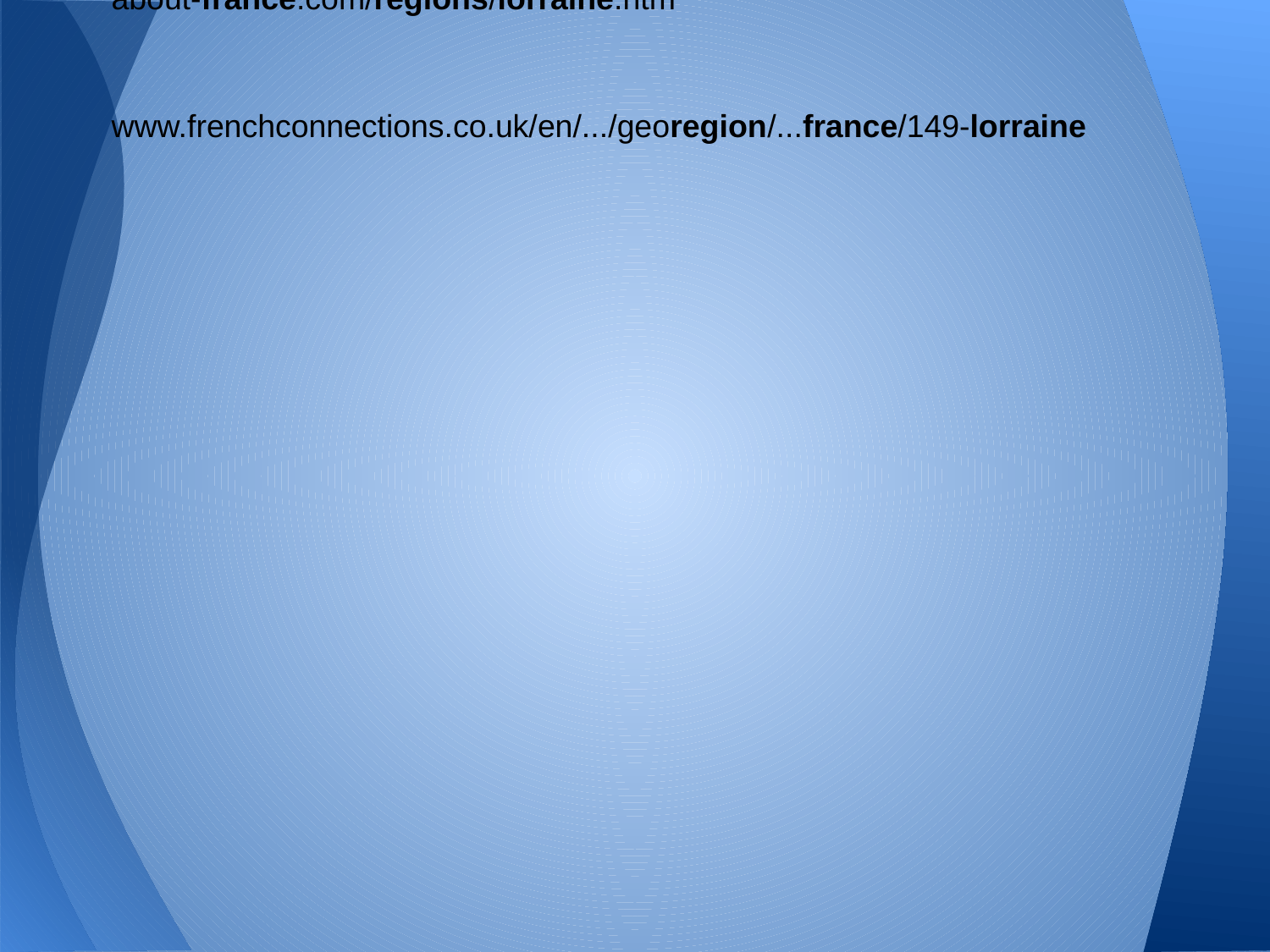

# Bibliography
wikipedia.org/wiki/Lorraine_(region)

www.tourism-lorraine.com/

www.britannica.com/EBchecked/topic/348240/Lorraine

about-france.com/regions/lorraine.htm

www.frenchconnections.co.uk/en/.../georegion/...france/149-lorraine